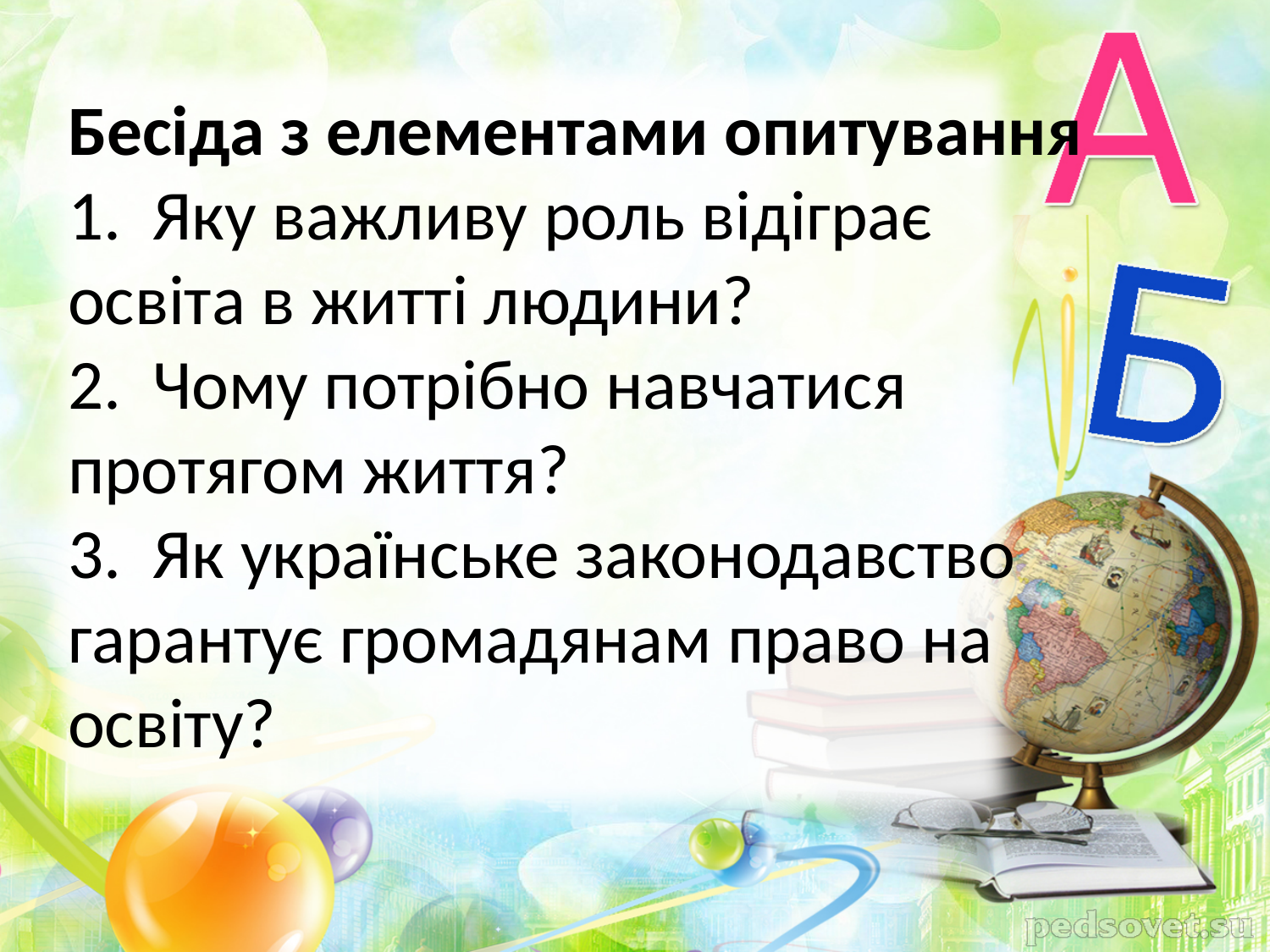

# Бесіда з елементами опитування 1.  Яку важливу роль відіграє освіта в житті людини? 2.  Чому потрібно навчатися протягом життя? 3.  Як українське законодавство гарантує громадянам право на  освіту?